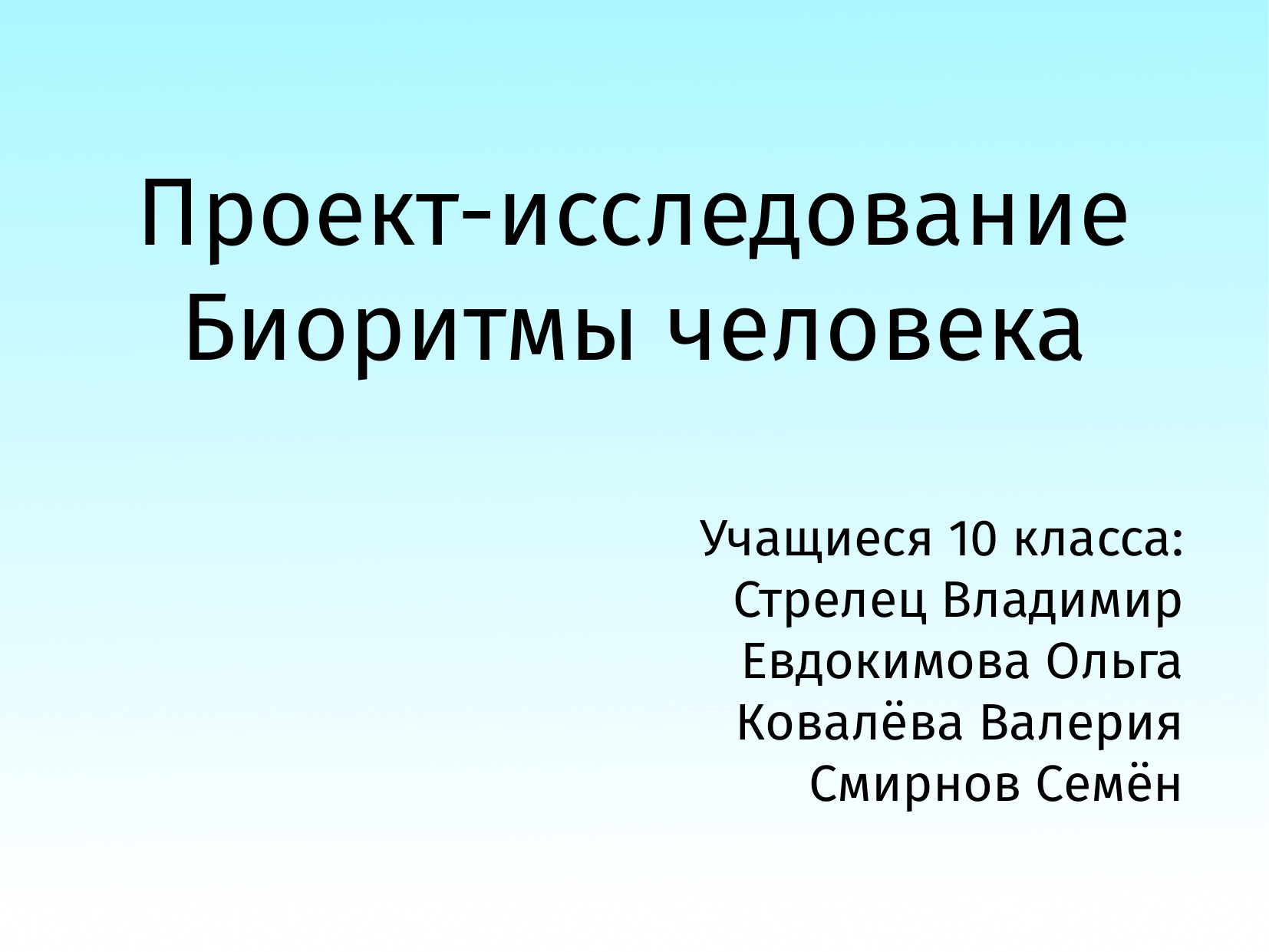

Проект-исследование
Биоритмы человека
Учащиеся 10 класса:
Стрелец Владимир
Евдокимова Ольга
Ковалёва Валерия
Смирнов Семён